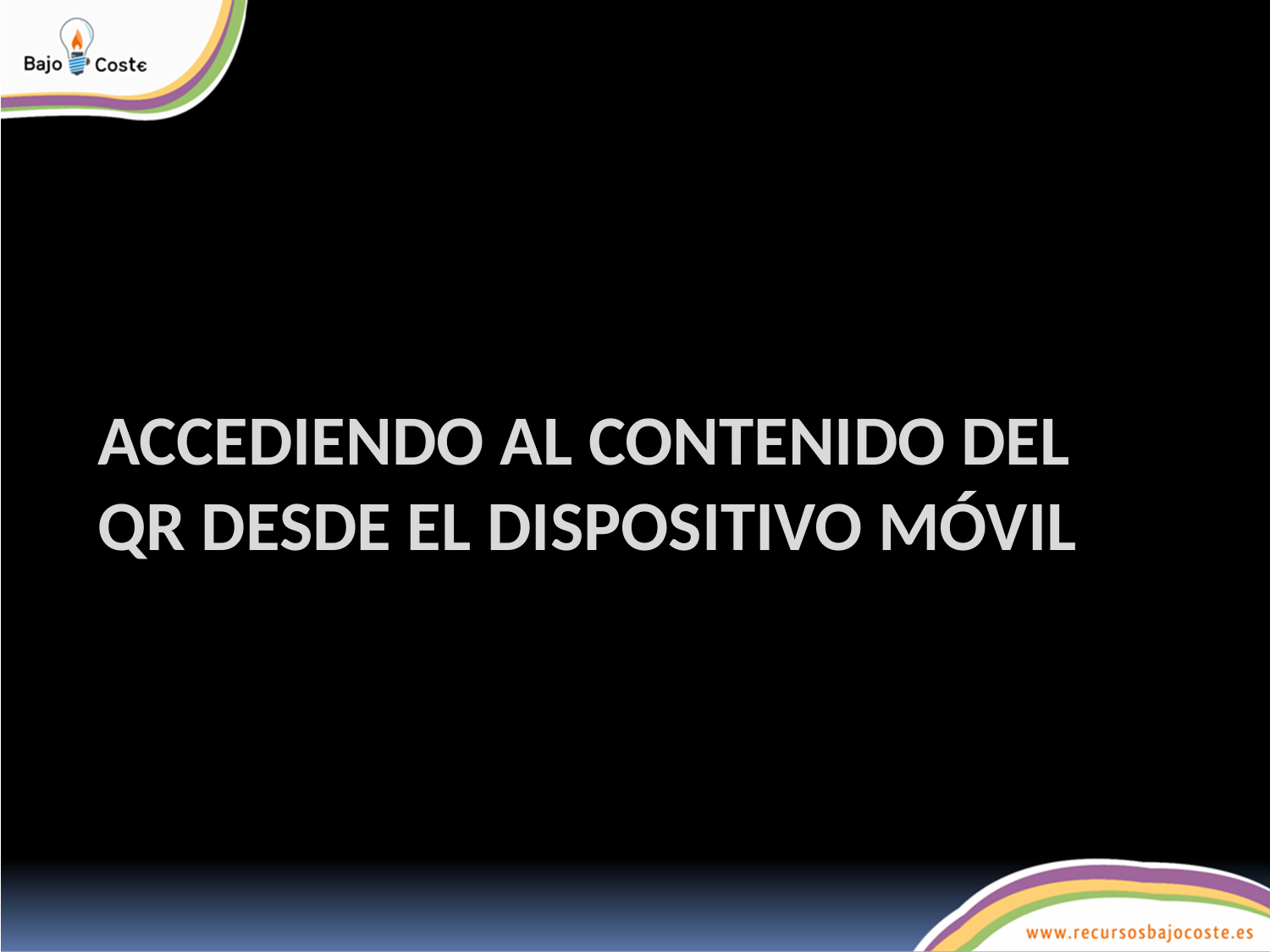

# Accediendo al contenido del QR desde el dispositivo móvil